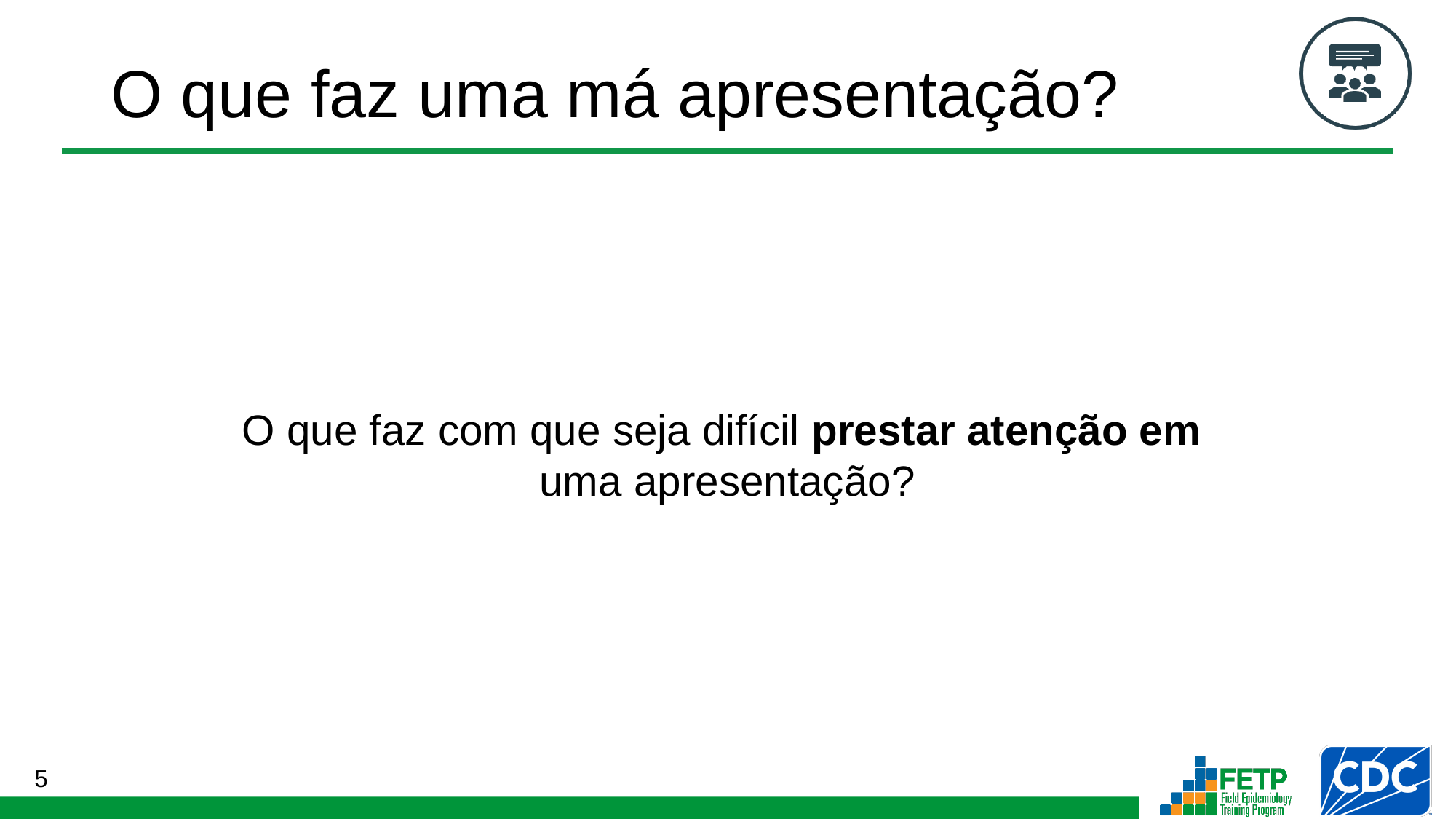

# O que faz uma má apresentação?
O que faz com que seja difícil prestar atenção em
uma apresentação?